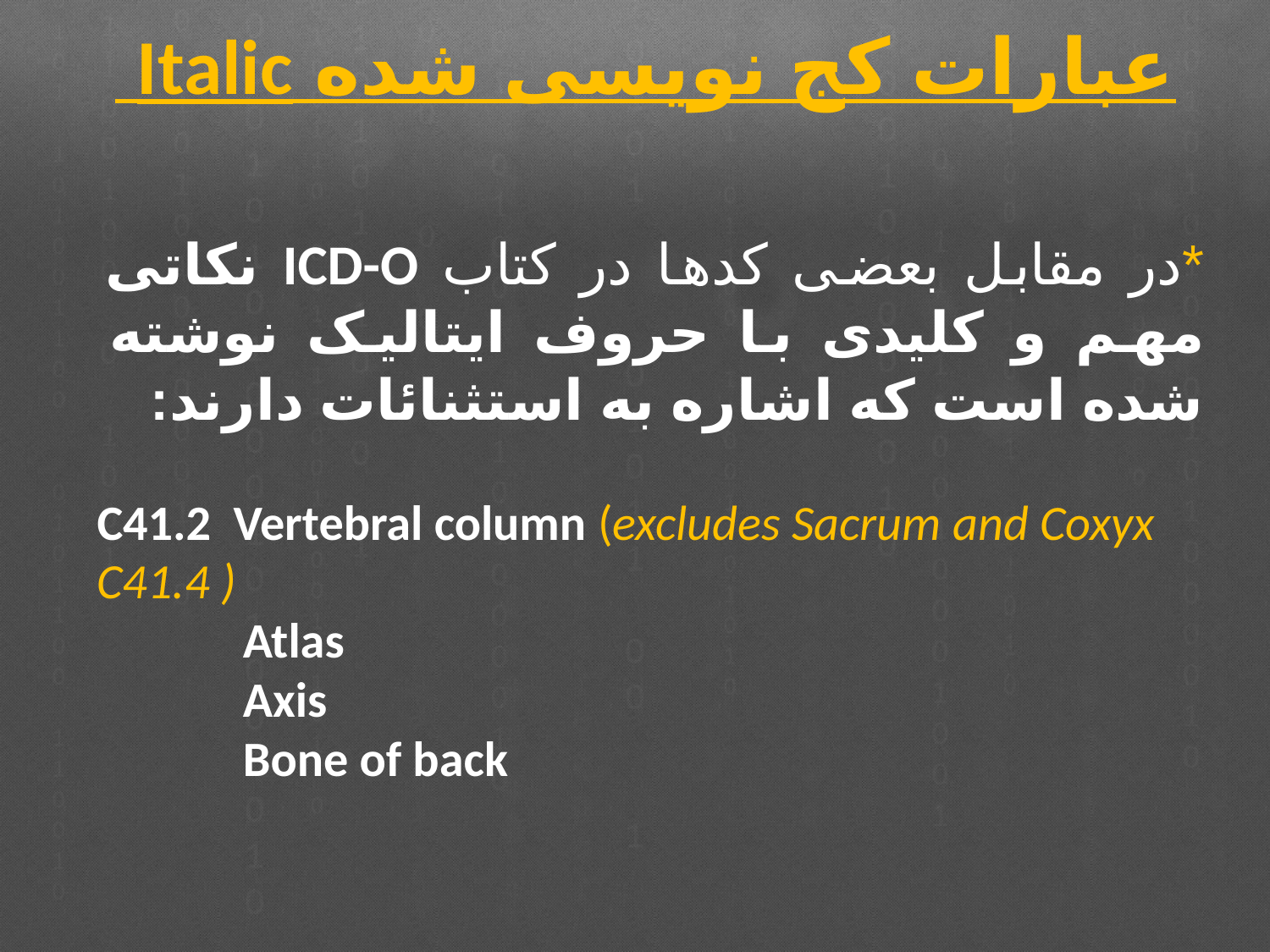

# عبارات کج نویسی شده Italic
*در مقابل بعضی کدها در کتاب ICD-O نکاتی مهم و کلیدی با حروف ایتالیک نوشته شده است که اشاره به استثنائات دارند:

C41.2  Vertebral column (excludes Sacrum and Coxyx C41.4 )
             Atlas
             Axis
             Bone of back